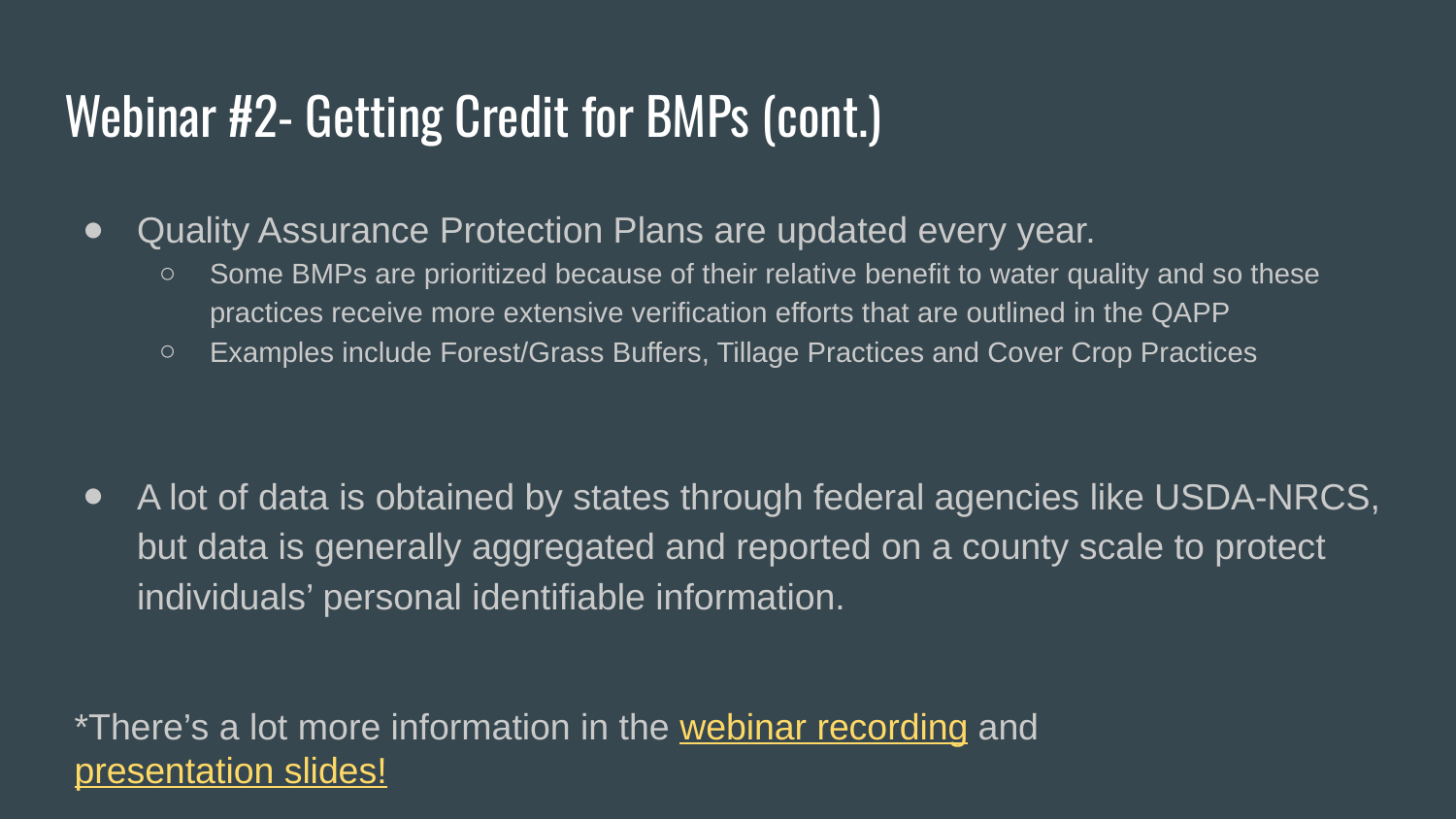

# Webinar #2- Getting Credit for BMPs (cont.)
Quality Assurance Protection Plans are updated every year.
Some BMPs are prioritized because of their relative benefit to water quality and so these practices receive more extensive verification efforts that are outlined in the QAPP
Examples include Forest/Grass Buffers, Tillage Practices and Cover Crop Practices

A lot of data is obtained by states through federal agencies like USDA-NRCS, but data is generally aggregated and reported on a county scale to protect individuals’ personal identifiable information.
*There’s a lot more information in the webinar recording and presentation slides!